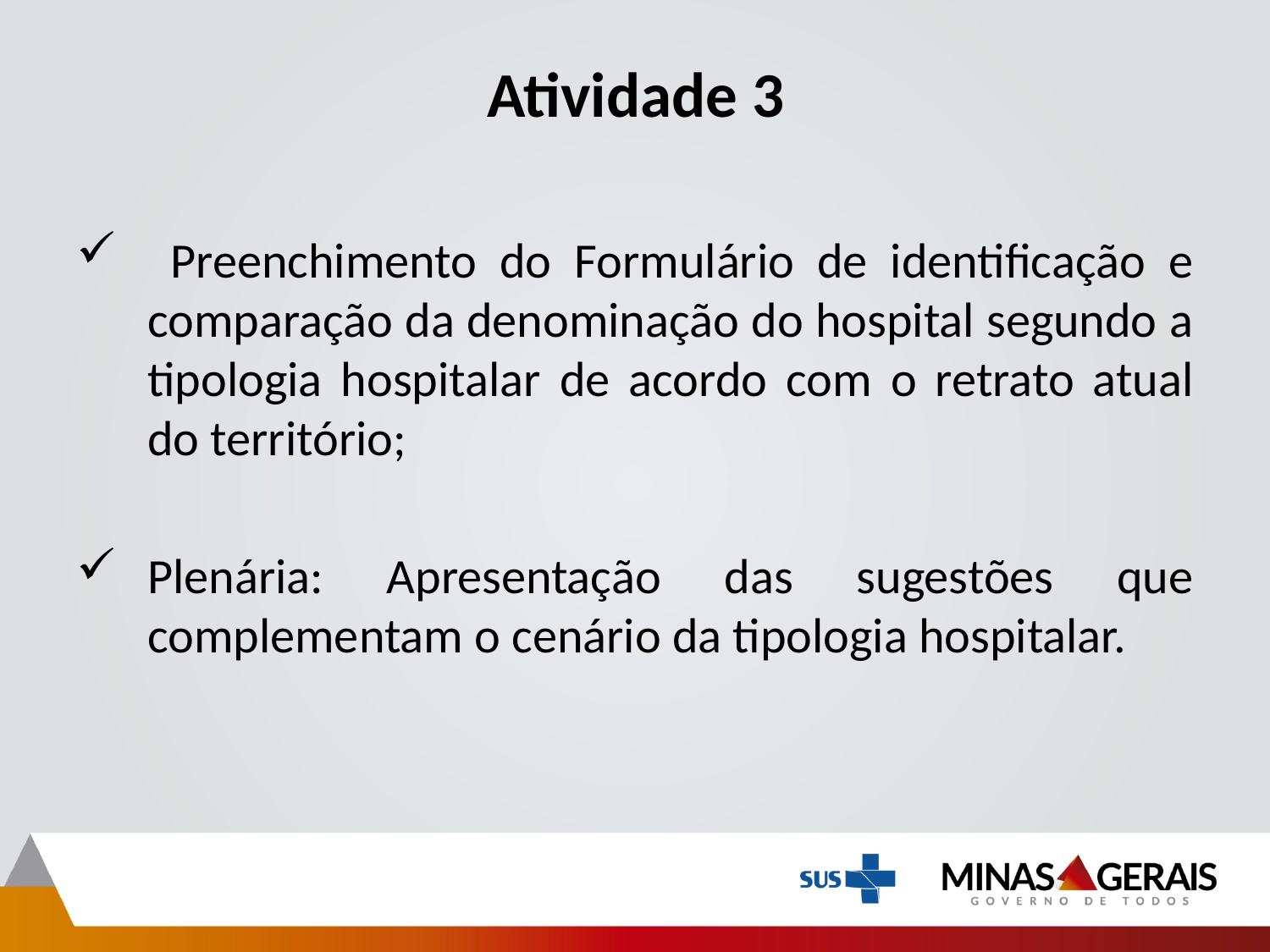

# Atividade 3
 Preenchimento do Formulário de identificação e comparação da denominação do hospital segundo a tipologia hospitalar de acordo com o retrato atual do território;

Plenária: Apresentação das sugestões que complementam o cenário da tipologia hospitalar.